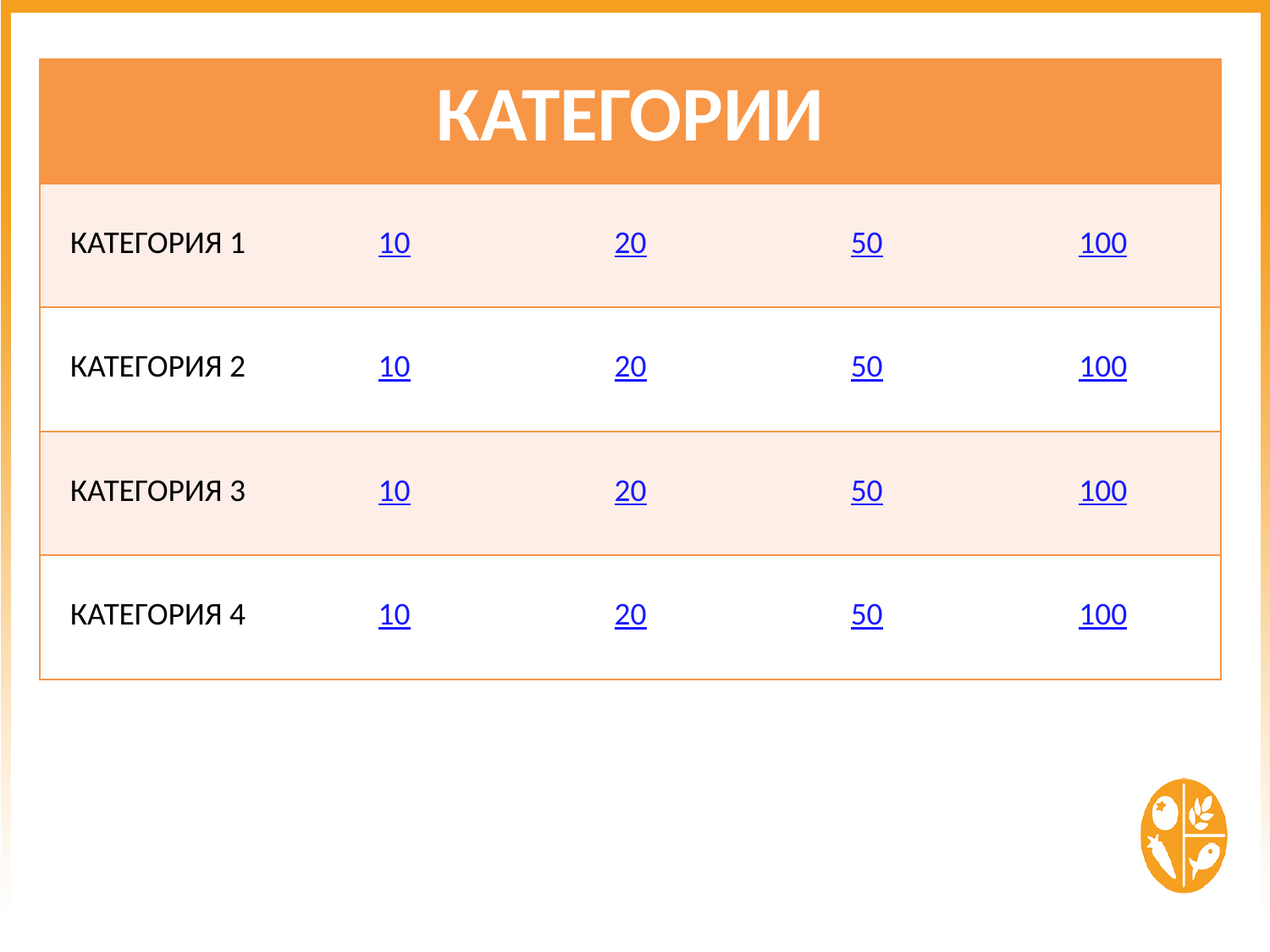

| КАТЕГОРИИ |  |  |  |  |
| --- | --- | --- | --- | --- |
| КАТЕГОРИЯ 1 | 10 | 20 | 50 | 100 |
| КАТЕГОРИЯ 2 | 10 | 20 | 50 | 100 |
| КАТЕГОРИЯ 3 | 10 | 20 | 50 | 100 |
| КАТЕГОРИЯ 4 | 10 | 20 | 50 | 100 |